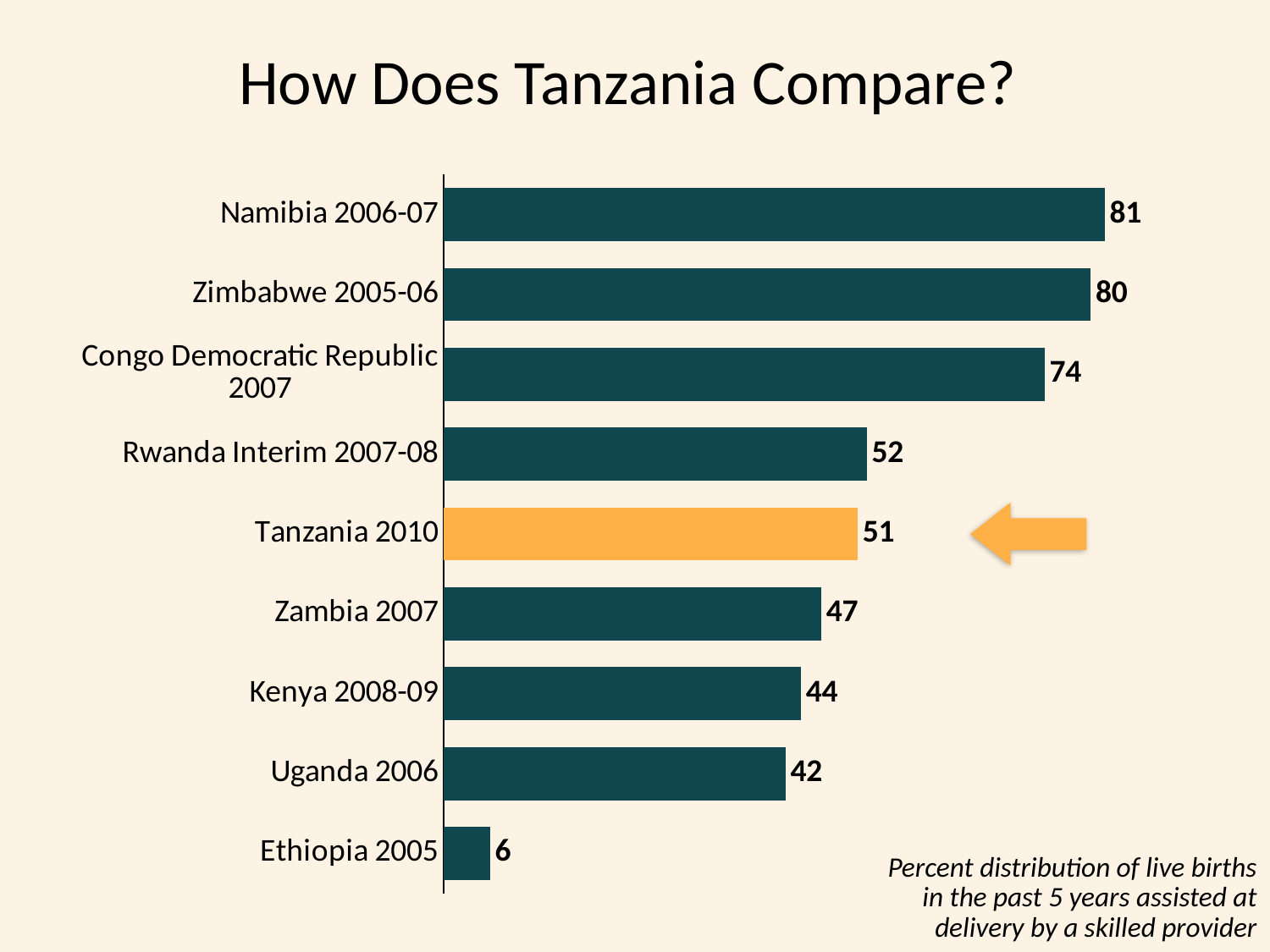

# How Does Tanzania Compare?

### Chart

| Category |  |
|---|---|
| Ethiopia 2005 | 5.7 |
| Uganda 2006 | 42.1 |
| Kenya 2008-09 | 44.0 |
| Zambia 2007 | 46.5 |
| Tanzania 2010 | 51.0 |
| Rwanda Interim 2007-08 | 52.1 |
| Congo Democratic Republic 2007 | 74.0 |
| Zimbabwe 2005-06 | 79.7 |
| Namibia 2006-07 | 81.4 |
Percent distribution of live births in the past 5 years assisted at delivery by a skilled provider